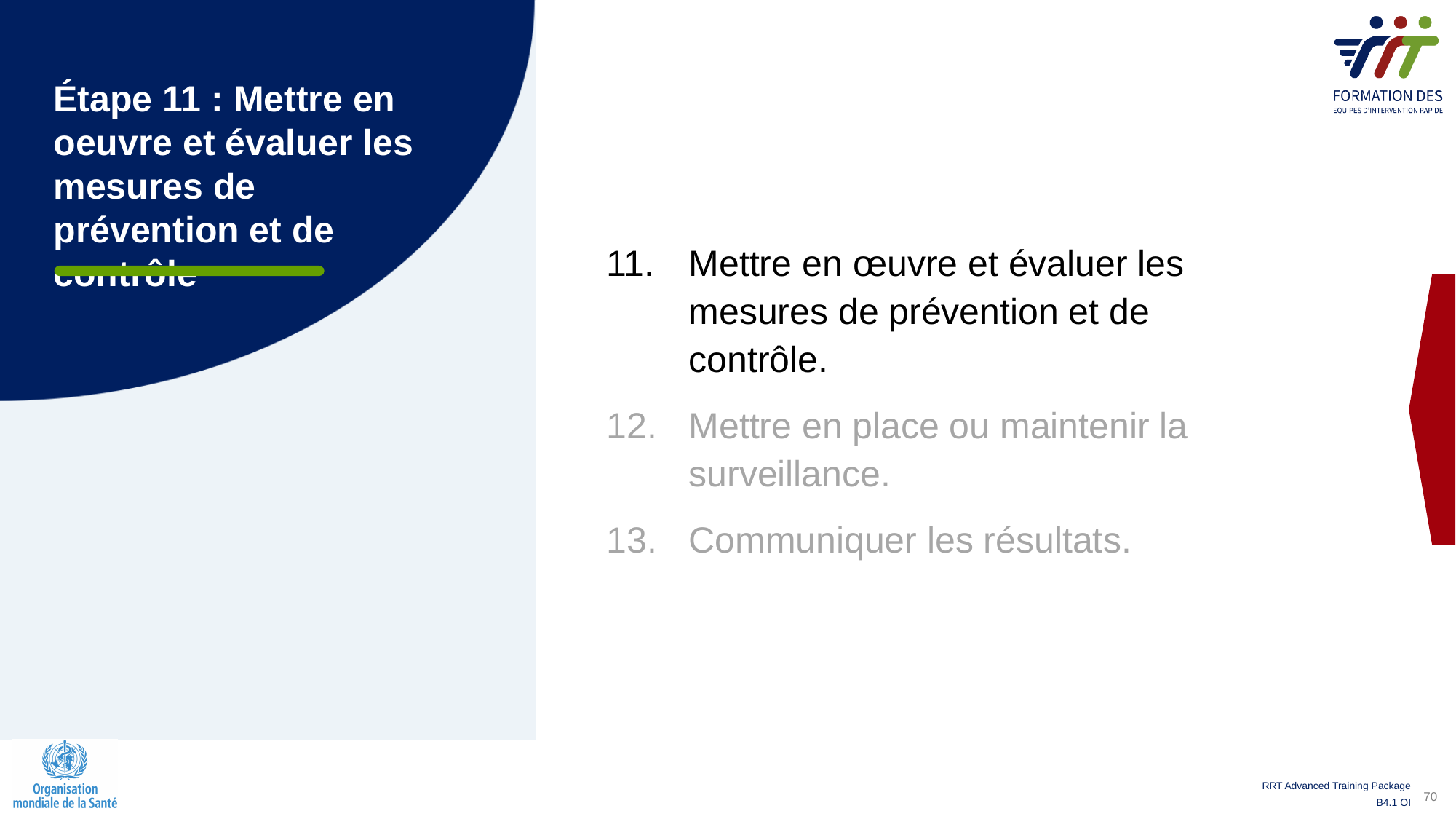

Étape 11 : Mettre en oeuvre et évaluer les mesures de prévention et de contrôle
Mettre en œuvre et évaluer les mesures de prévention et de contrôle.
Mettre en place ou maintenir la surveillance.
Communiquer les résultats.